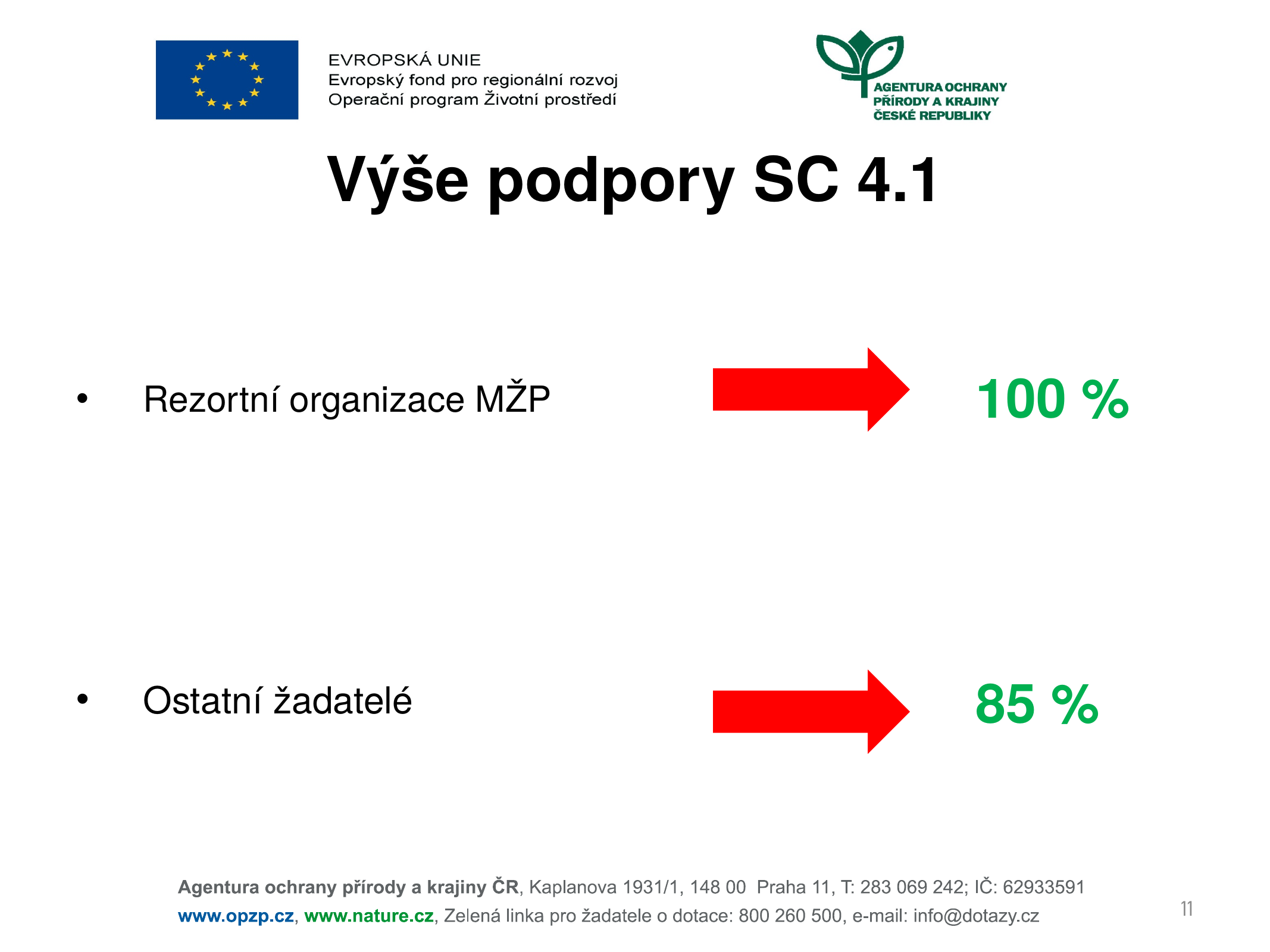

# Výše podpory SC 4.1

Rezortní organizace MŽP

Ostatní žadatelé

100 %

85 %

11